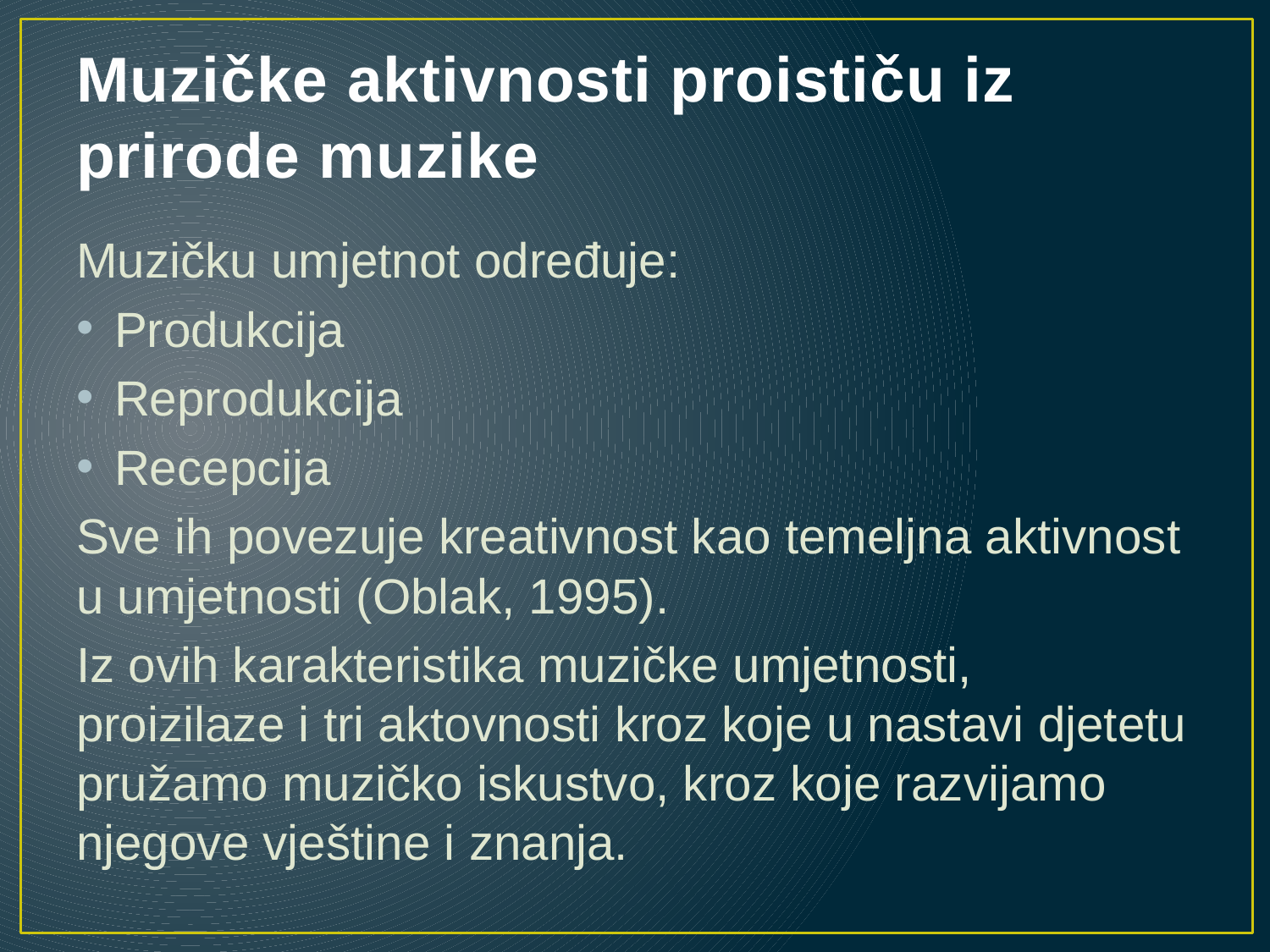

# Muzičke aktivnosti proističu iz prirode muzike
Muzičku umjetnot određuje:
Produkcija
Reprodukcija
Recepcija
Sve ih povezuje kreativnost kao temeljna aktivnost u umjetnosti (Oblak, 1995).
Iz ovih karakteristika muzičke umjetnosti, proizilaze i tri aktovnosti kroz koje u nastavi djetetu pružamo muzičko iskustvo, kroz koje razvijamo njegove vještine i znanja.